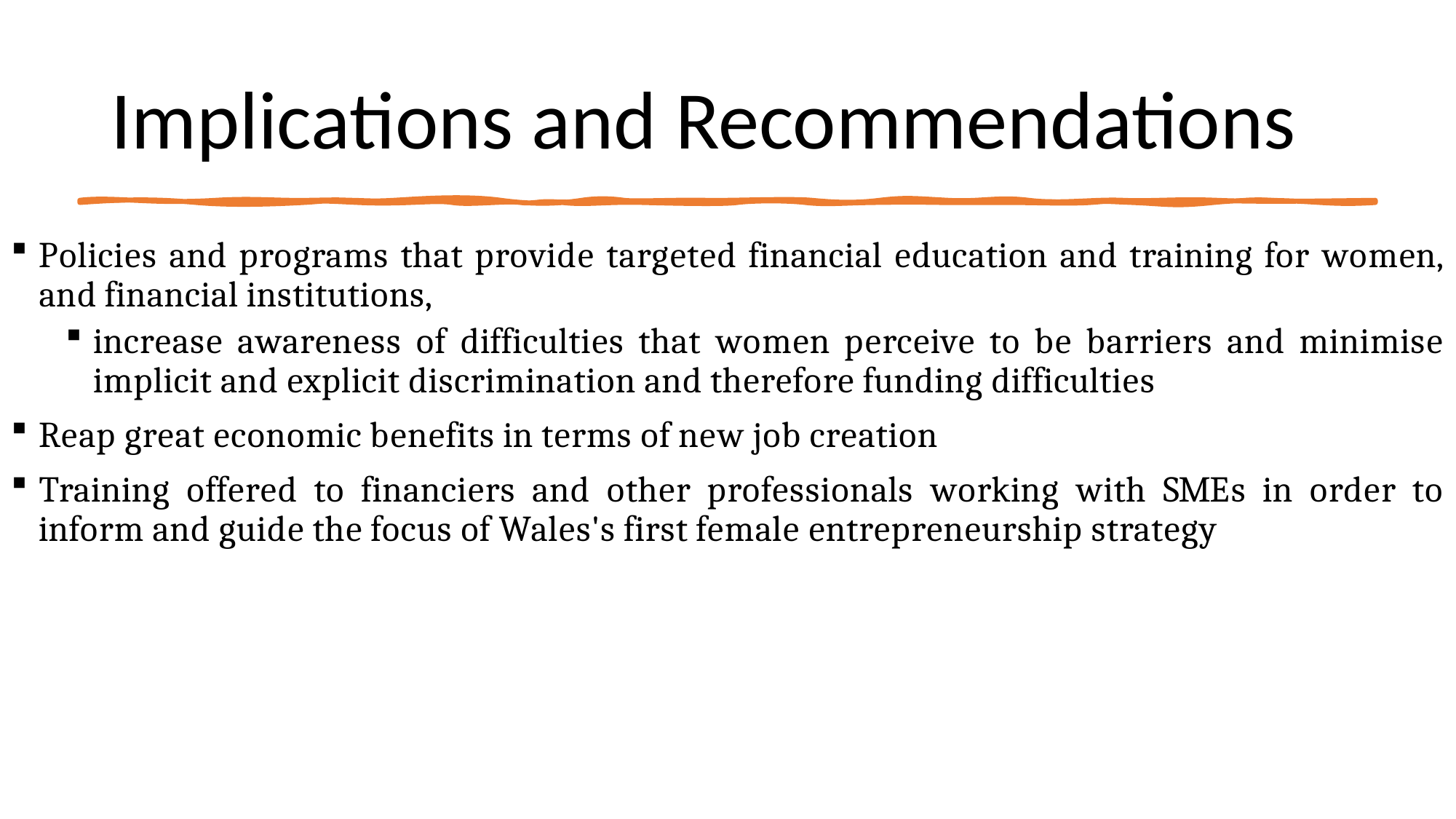

# Implications and Recommendations

Policies and programs that provide targeted financial education and training for women, and financial institutions,
increase awareness of difficulties that women perceive to be barriers and minimise implicit and explicit discrimination and therefore funding difficulties
Reap great economic benefits in terms of new job creation
Training offered to financiers and other professionals working with SMEs in order to inform and guide the focus of Wales's first female entrepreneurship strategy